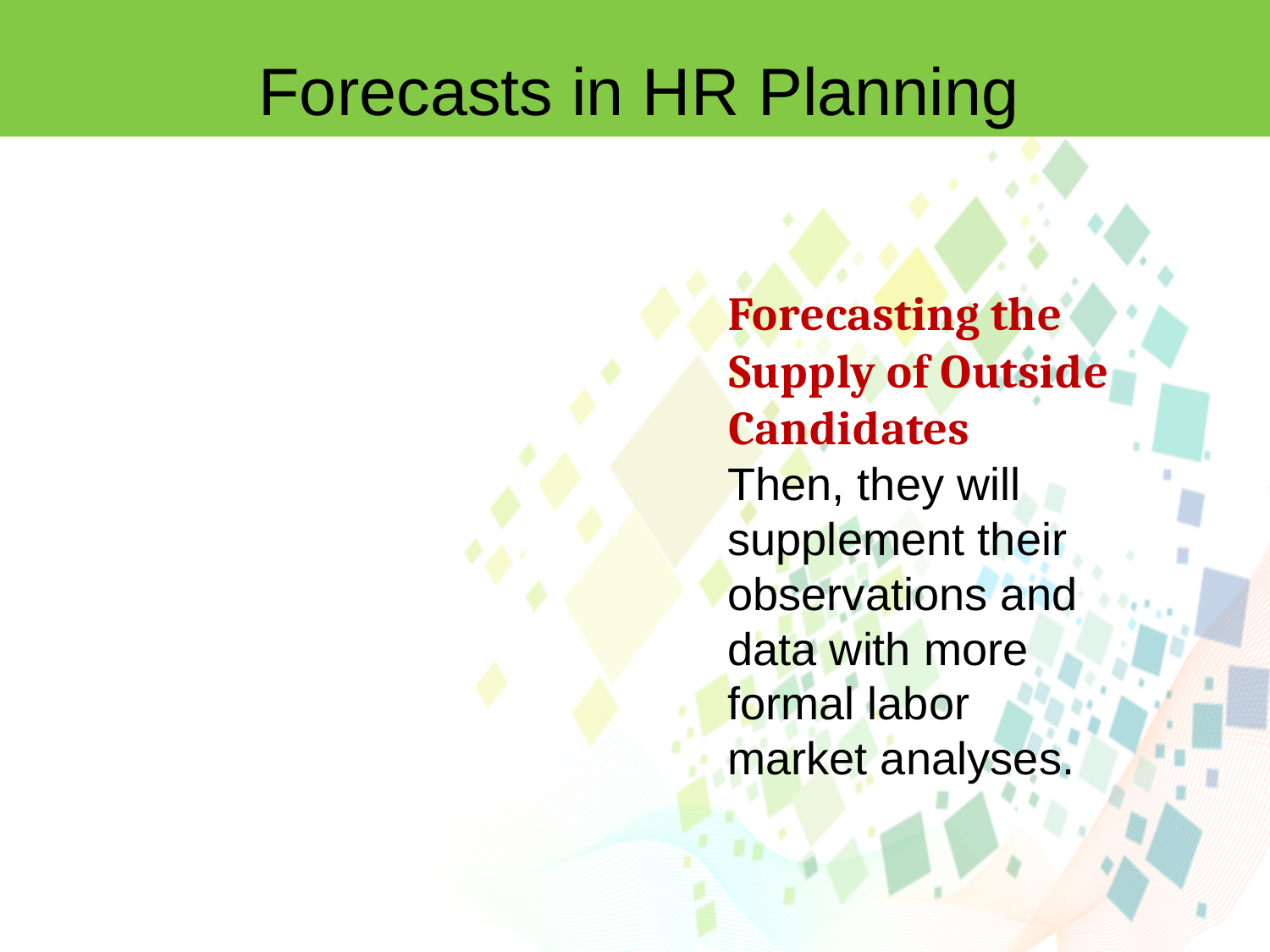

Forecasts in HR Planning
Forecasting the Supply of Outside Candidates
Then, they will supplement their
observations and data with more formal labor market analyses.